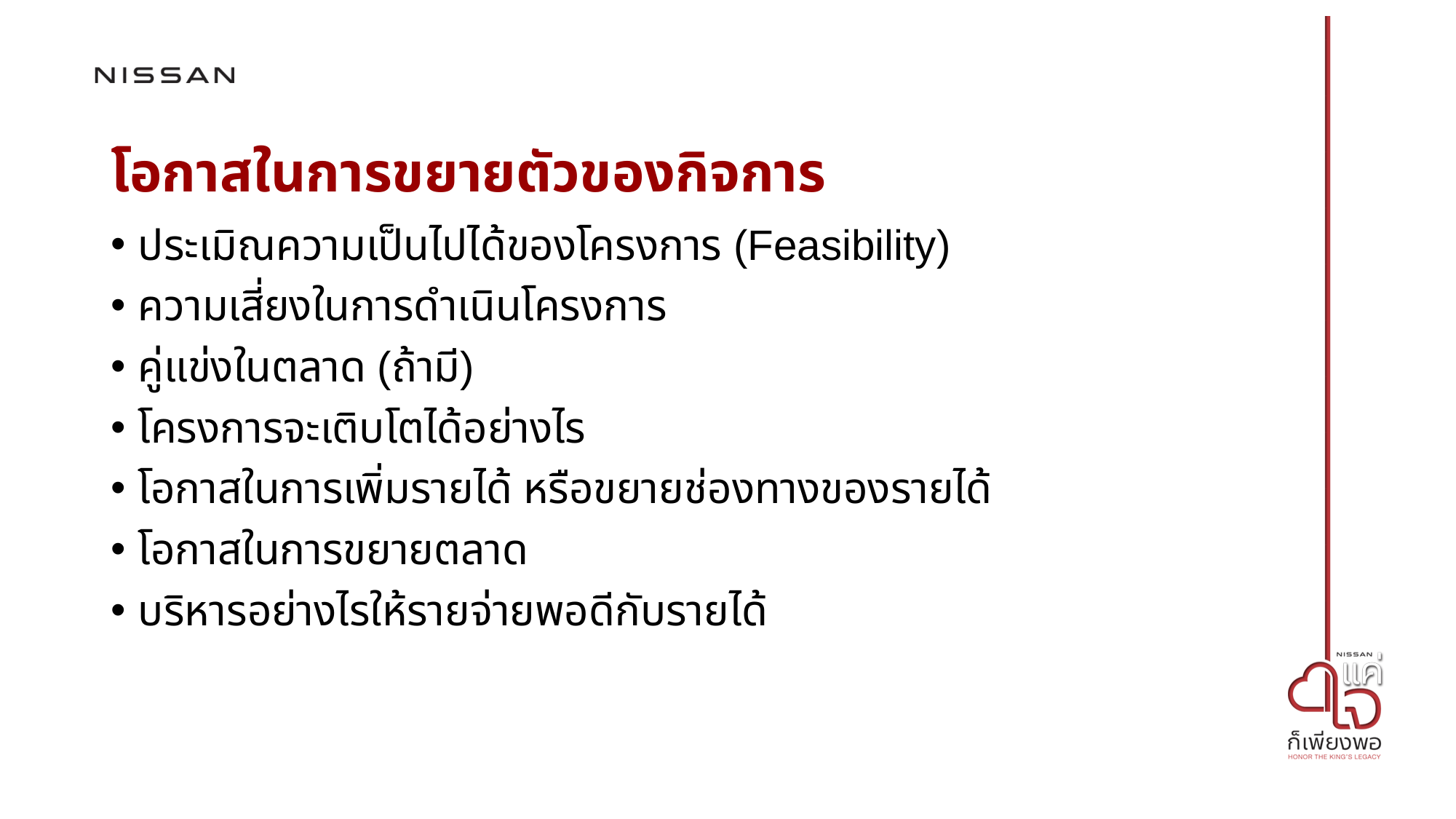

# โอกาสในการขยายตัวของกิจการ
ประเมิณความเป็นไปได้ของโครงการ (Feasibility)
ความเสี่ยงในการดำเนินโครงการ
คู่แข่งในตลาด (ถ้ามี)
โครงการจะเติบโตได้อย่างไร
โอกาสในการเพิ่มรายได้ หรือขยายช่องทางของรายได้
โอกาสในการขยายตลาด
บริหารอย่างไรให้รายจ่ายพอดีกับรายได้